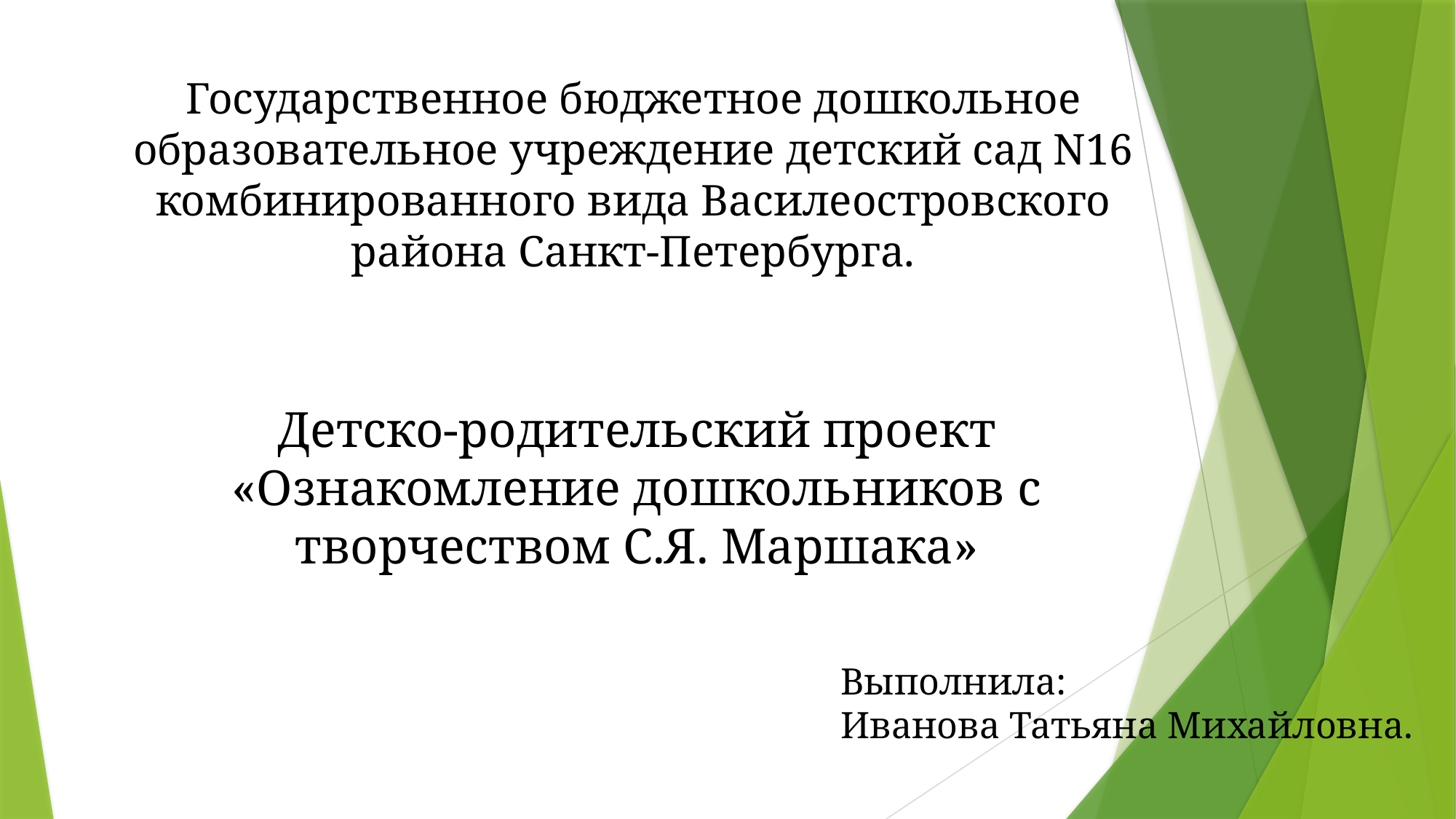

Государственное бюджетное дошкольное образовательное учреждение детский сад N16 комбинированного вида Василеостровского района Санкт-Петербурга.
Детско-родительский проект
«Ознакомление дошкольников с творчеством С.Я. Маршака»
Выполнила:
Иванова Татьяна Михайловна.